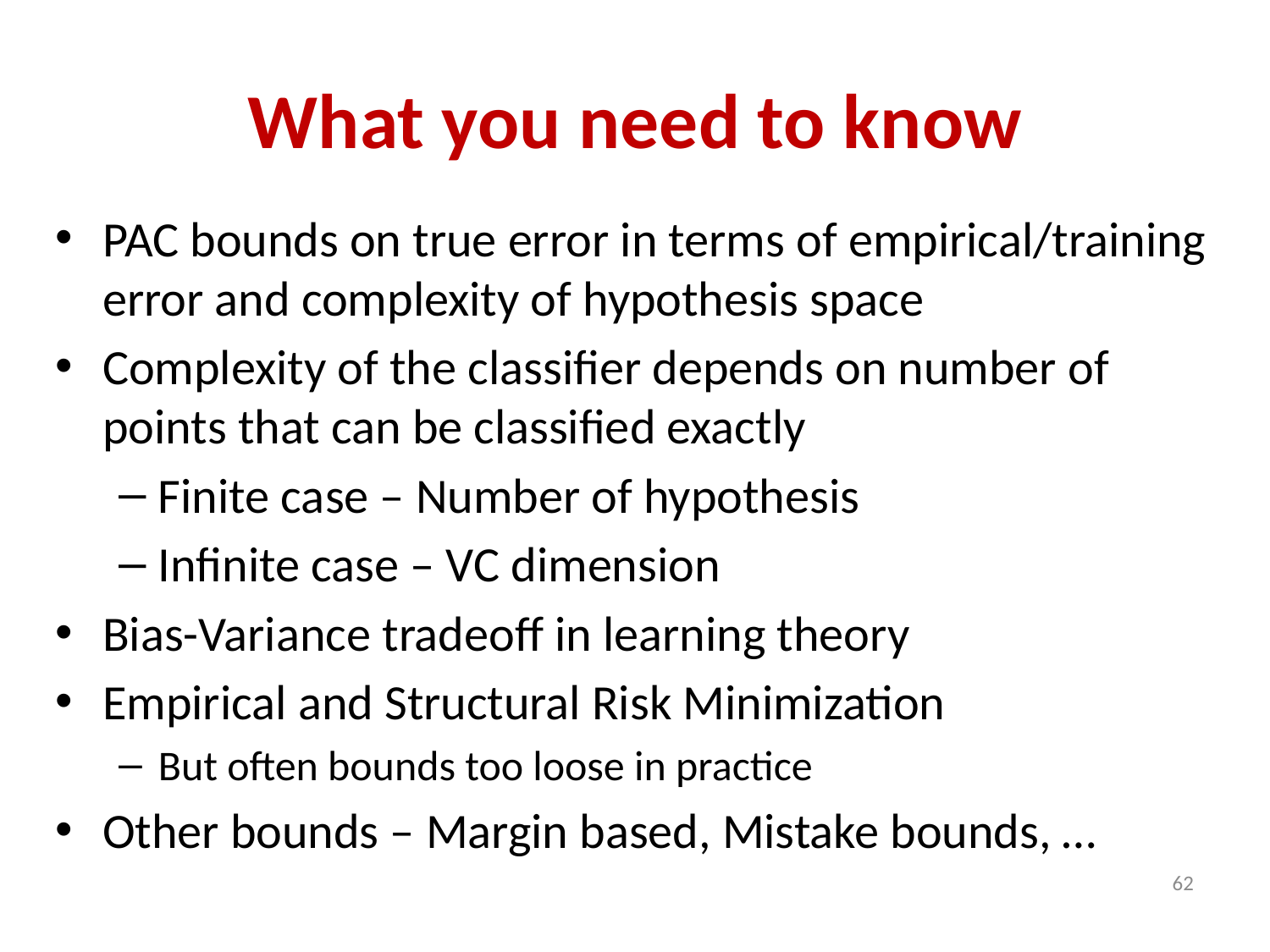

# What you need to know
PAC bounds on true error in terms of empirical/training error and complexity of hypothesis space
Complexity of the classifier depends on number of points that can be classified exactly
Finite case – Number of hypothesis
Infinite case – VC dimension
Bias-Variance tradeoff in learning theory
Empirical and Structural Risk Minimization
But often bounds too loose in practice
Other bounds – Margin based, Mistake bounds, …

62